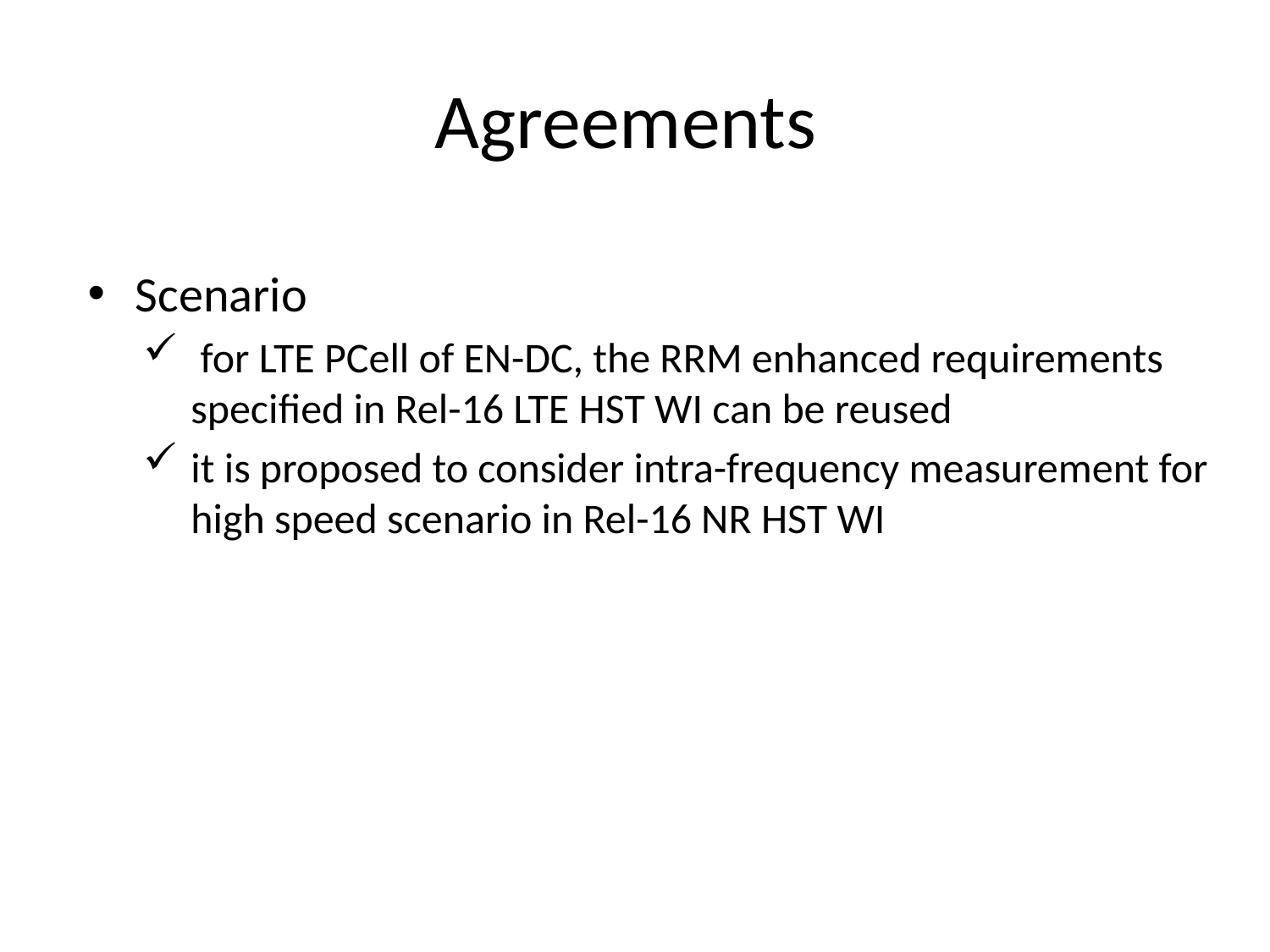

# Agreements
Scenario
 for LTE PCell of EN-DC, the RRM enhanced requirements specified in Rel-16 LTE HST WI can be reused
it is proposed to consider intra-frequency measurement for high speed scenario in Rel-16 NR HST WI